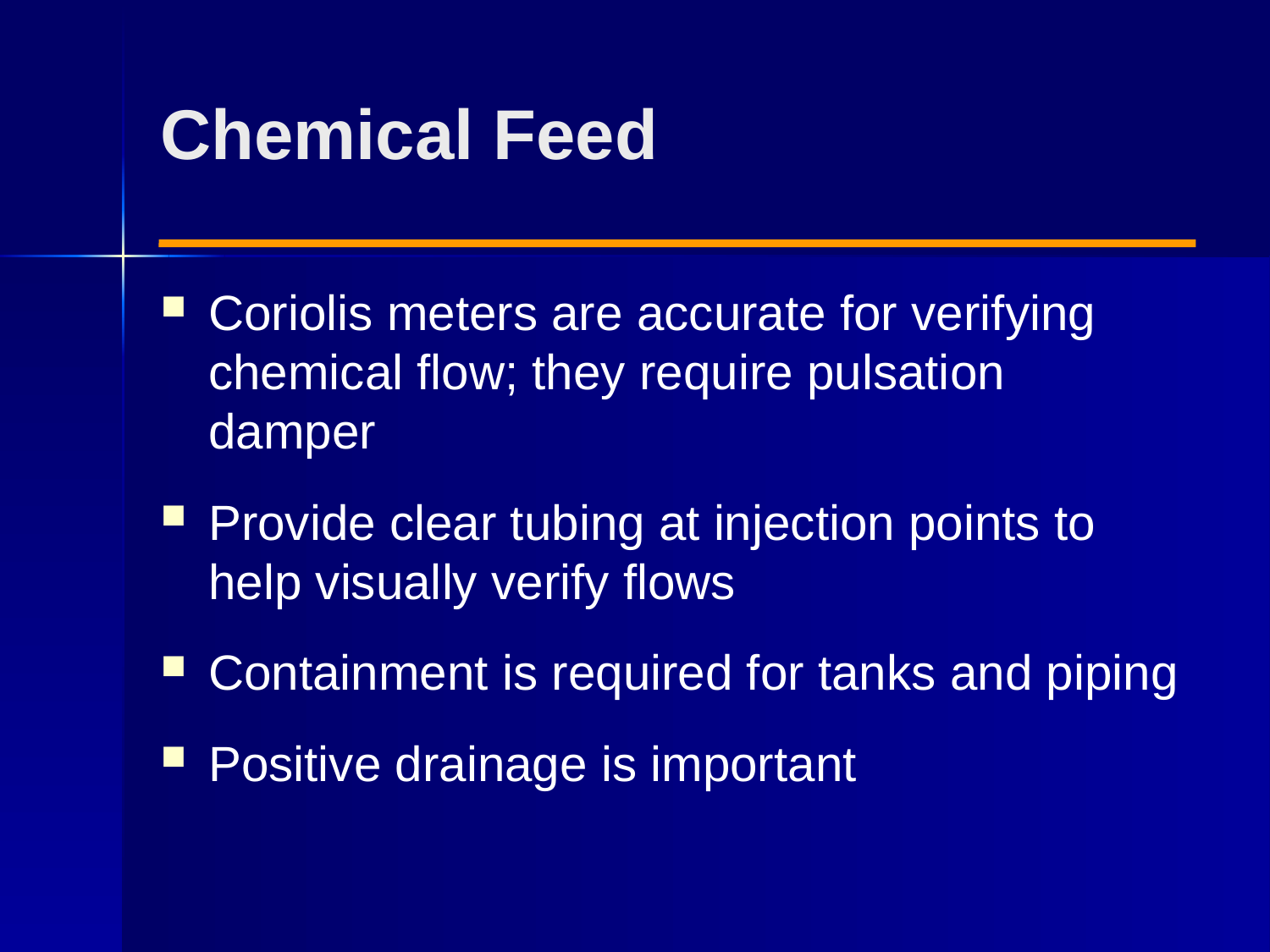

# Chemical Feed
Coriolis meters are accurate for verifying chemical flow; they require pulsation damper
Provide clear tubing at injection points to help visually verify flows
Containment is required for tanks and piping
Positive drainage is important